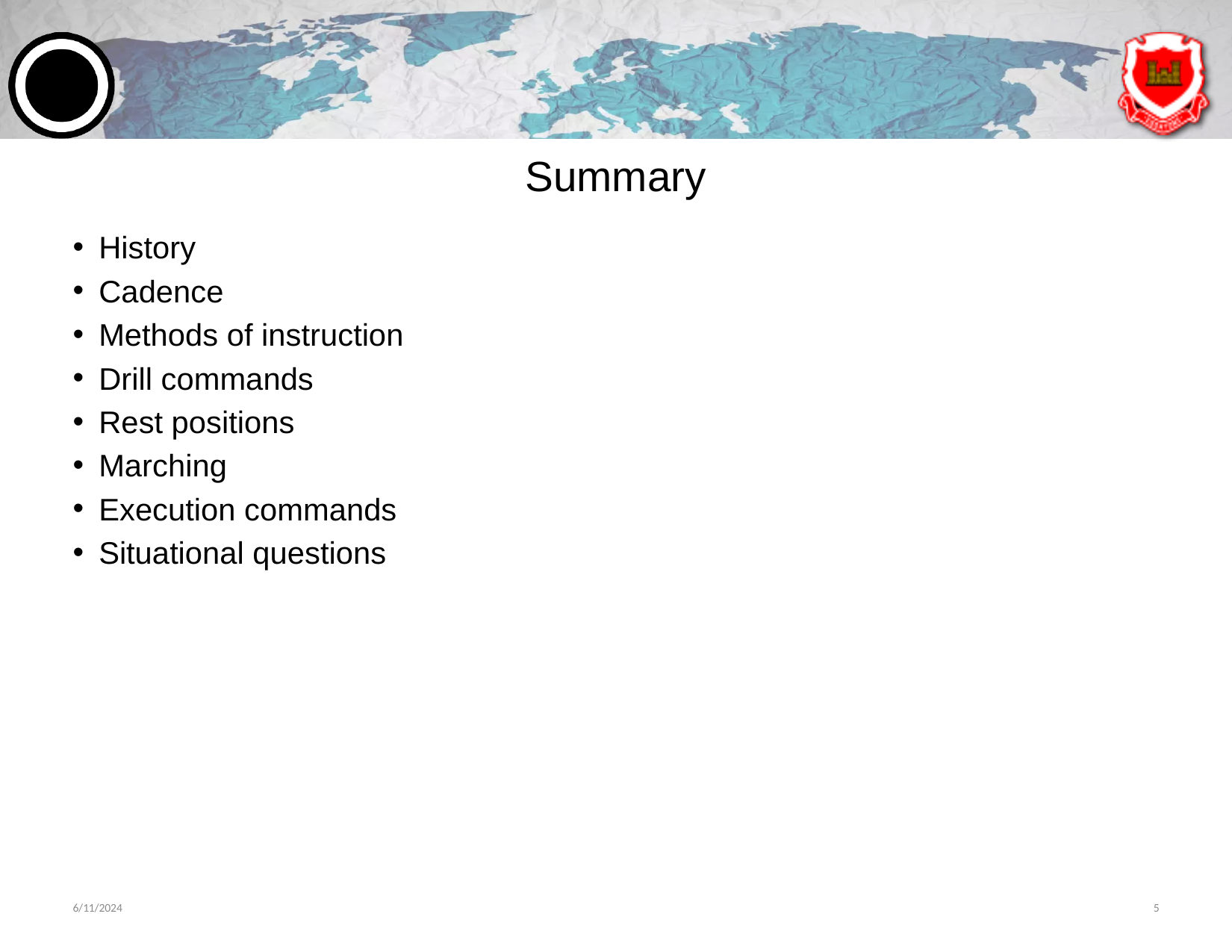

# Summary
History
Cadence
Methods of instruction
Drill commands
Rest positions
Marching
Execution commands
Situational questions
6/11/2024
5